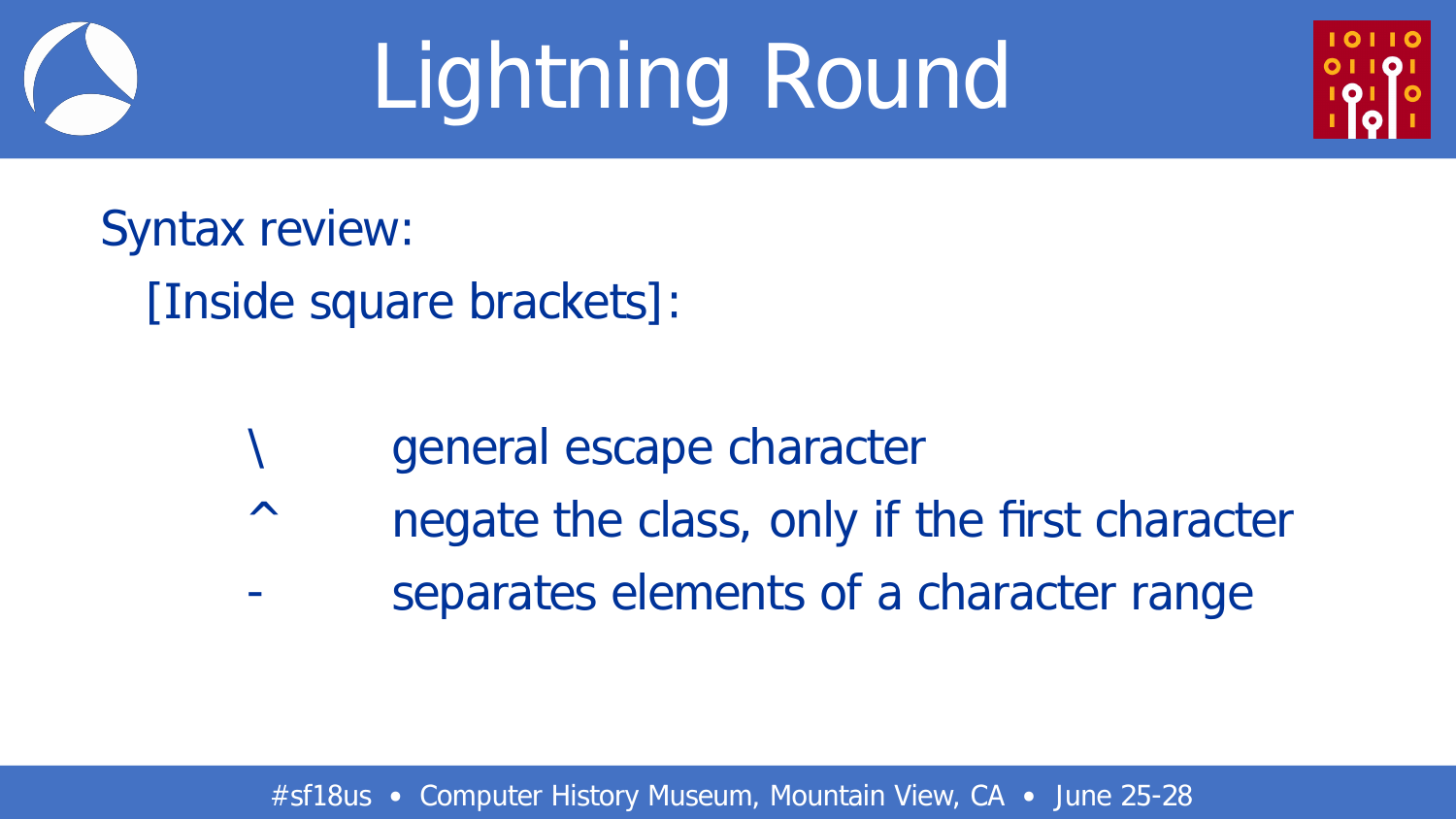

# Lightning Round
Syntax review:
   [Inside square brackets]:

	\ 	general escape character
	^ 	negate the class, only if the first character
	- 	separates elements of a character range